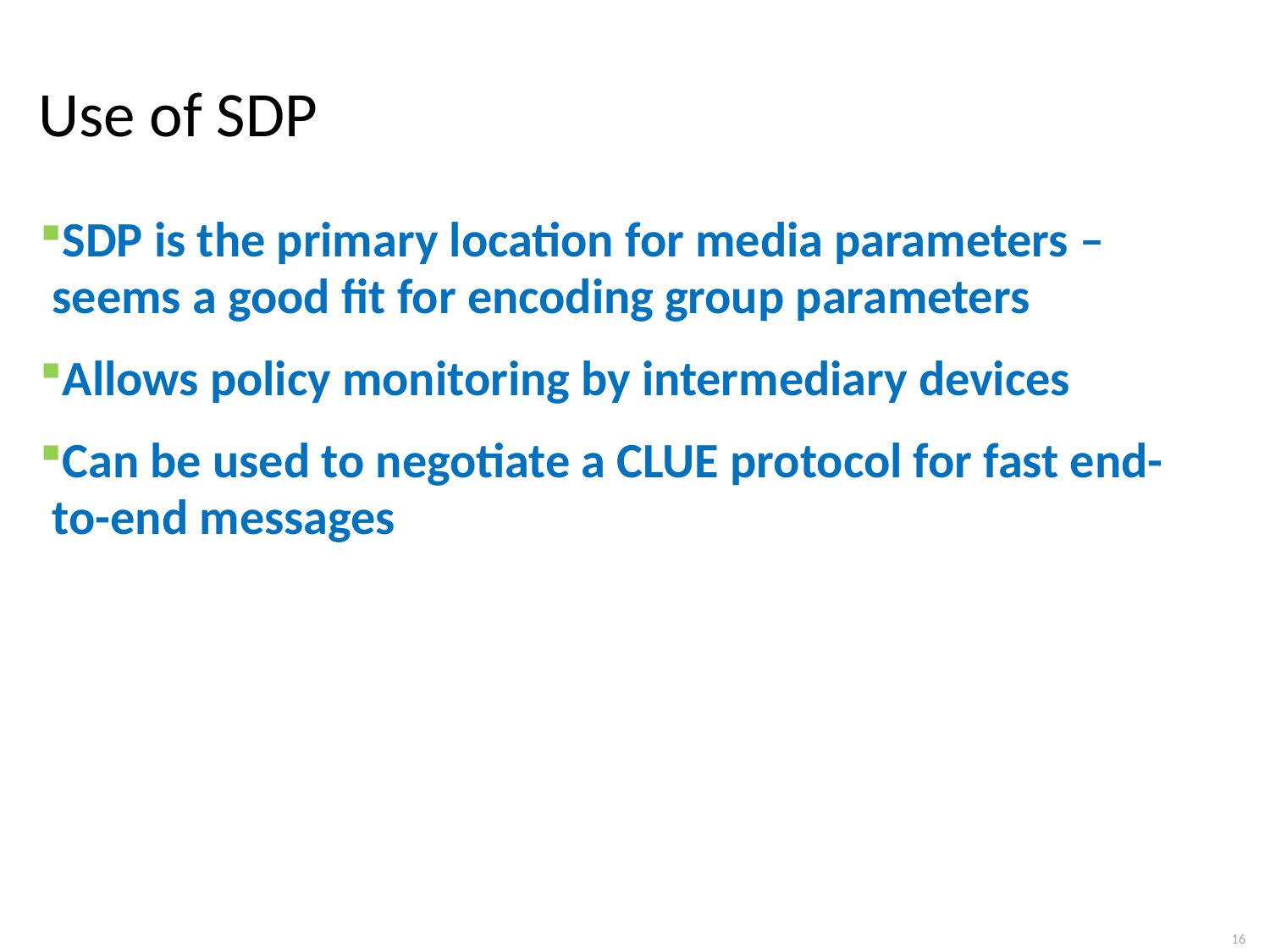

# Use of SDP
SDP is the primary location for media parameters – seems a good fit for encoding group parameters
Allows policy monitoring by intermediary devices
Can be used to negotiate a CLUE protocol for fast end-to-end messages